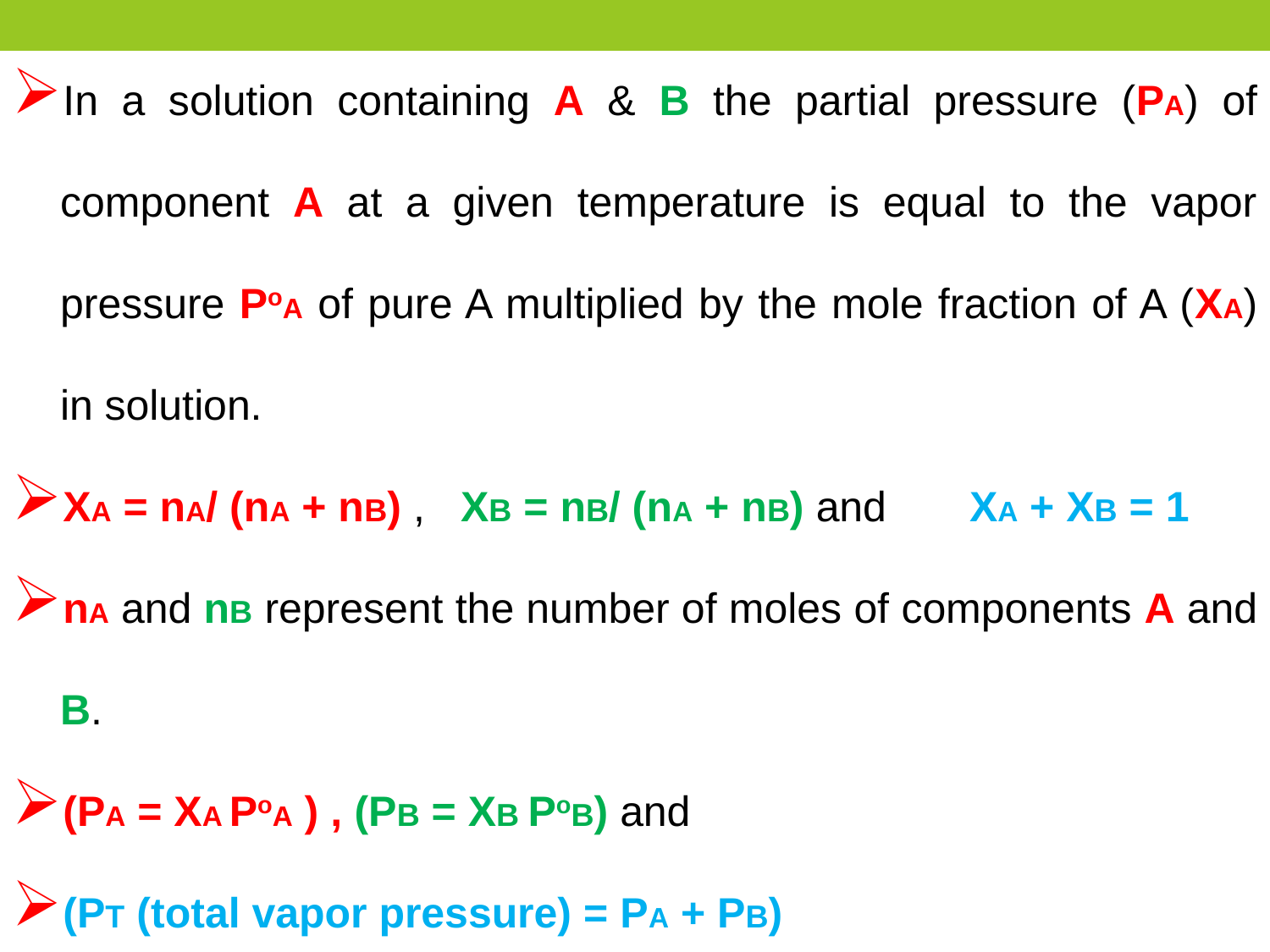

In a solution containing A & B the partial pressure (PA) of component A at a given temperature is equal to the vapor pressure PoA of pure A multiplied by the mole fraction of A (XA) in solution.
XA = nA/ (nA + nB) ,   XB = nB/ (nA + nB) and       XA + XB = 1
nA and nB represent the number of moles of components A and B.
(PA = XA PoA ) , (PB = XB PoB) and
(PT (total vapor pressure) = PA + PB)